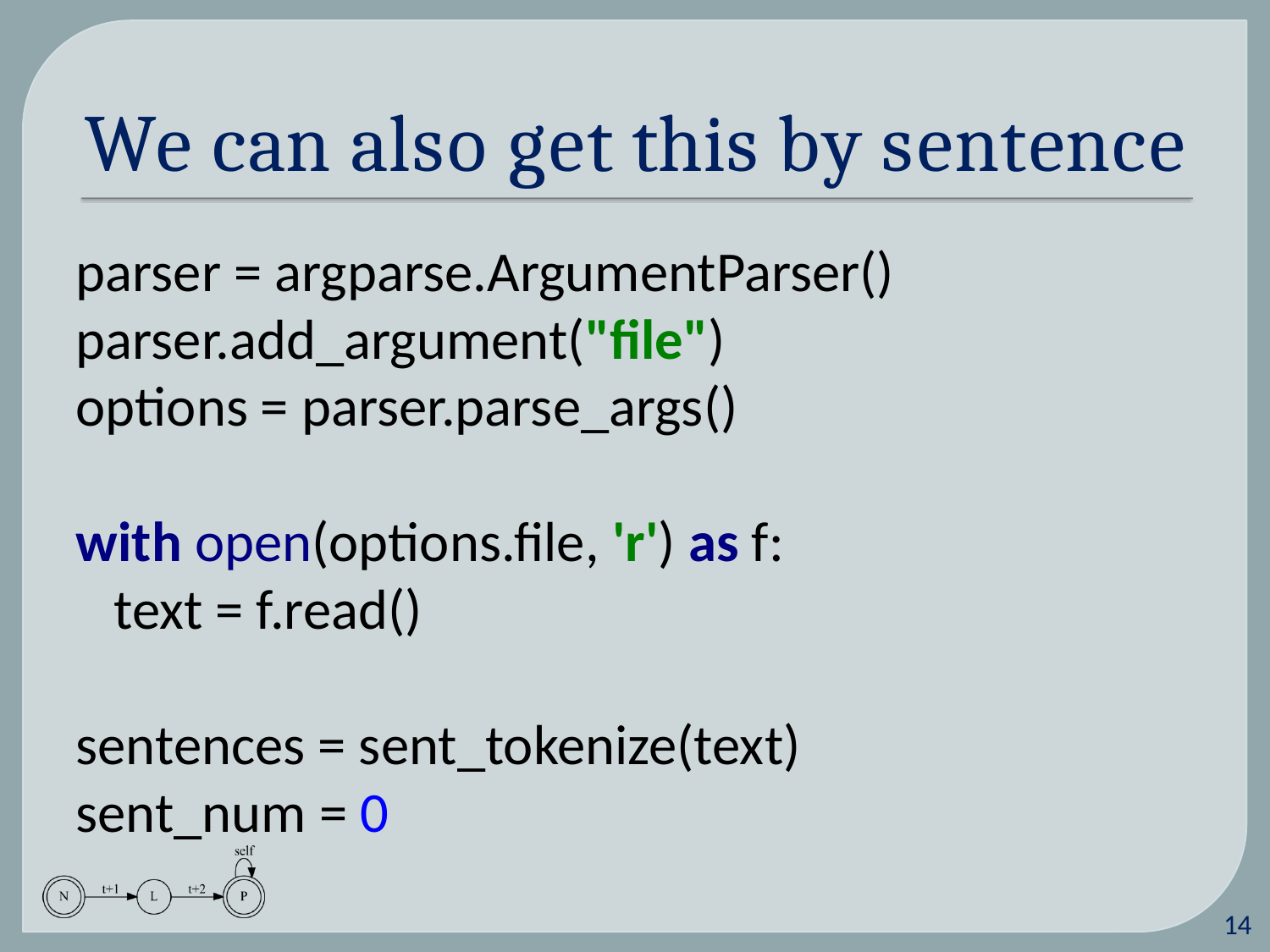

# We can also get this by sentence
parser = argparse.ArgumentParser()
parser.add_argument("file")
options = parser.parse_args()
with open(options.file, 'r') as f:
   text = f.read()
sentences = sent_tokenize(text)
sent_num = 0
14